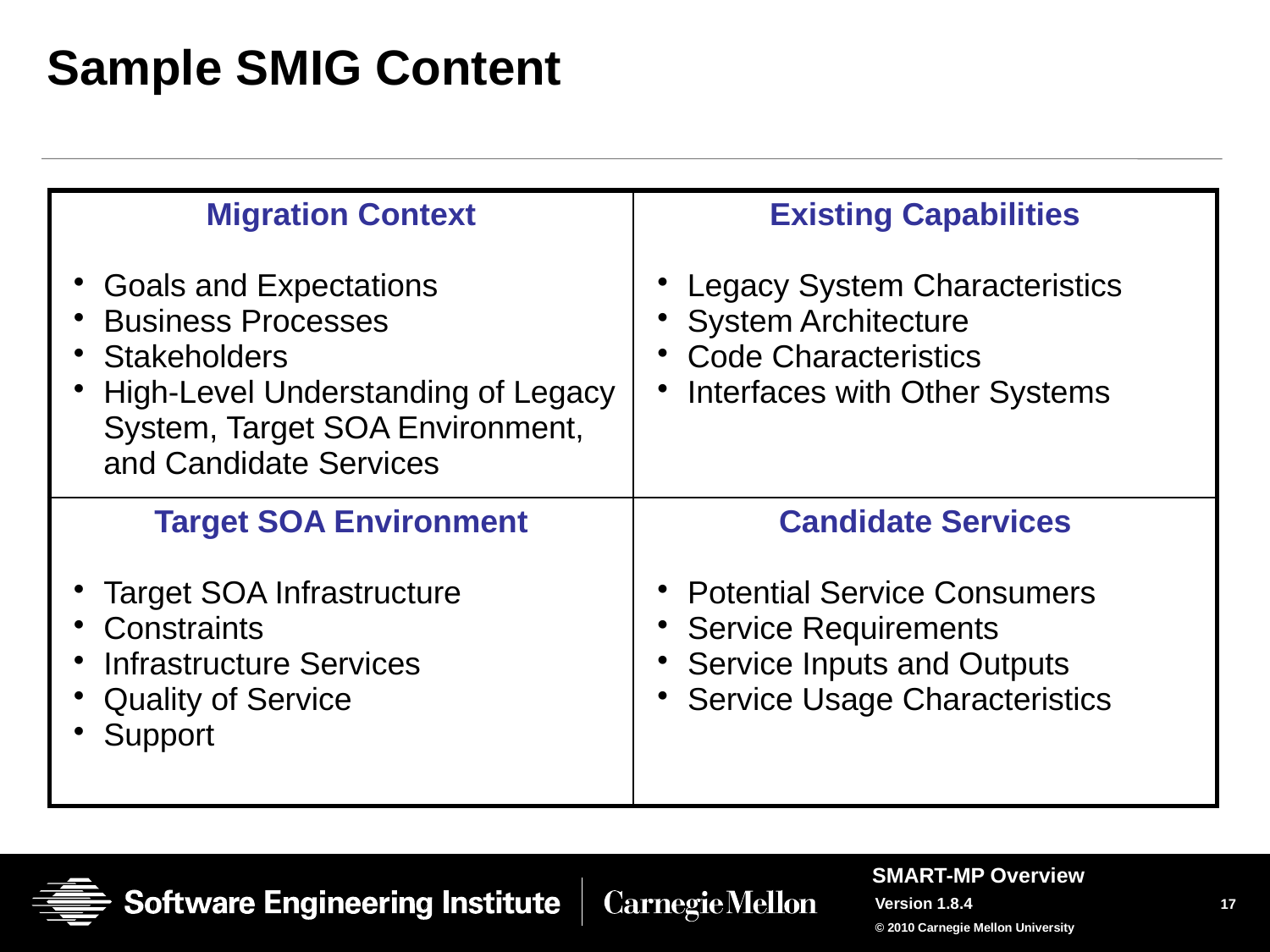

# Sample SMIG Content
| Migration Context Goals and Expectations Business Processes Stakeholders High-Level Understanding of Legacy System, Target SOA Environment, and Candidate Services | Existing Capabilities Legacy System Characteristics System Architecture Code Characteristics Interfaces with Other Systems |
| --- | --- |
| Target SOA Environment Target SOA Infrastructure Constraints Infrastructure Services Quality of Service Support | Candidate Services Potential Service Consumers Service Requirements Service Inputs and Outputs Service Usage Characteristics |
SMART-MP Overview